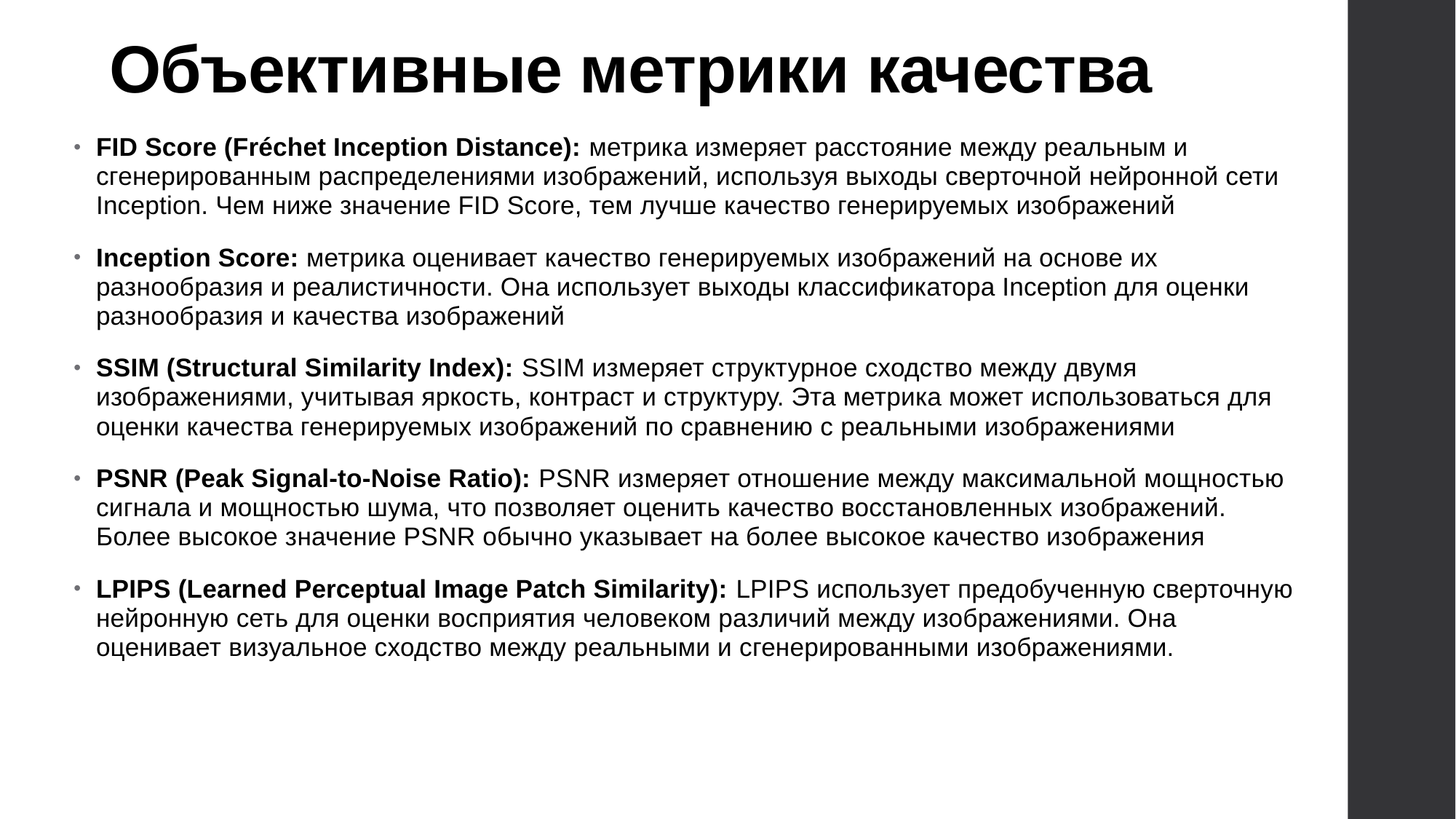

# Объективные метрики качества
FID Score (Fréchet Inception Distance): метрика измеряет расстояние между реальным и сгенерированным распределениями изображений, используя выходы сверточной нейронной сети Inception. Чем ниже значение FID Score, тем лучше качество генерируемых изображений
Inception Score: метрика оценивает качество генерируемых изображений на основе их разнообразия и реалистичности. Она использует выходы классификатора Inception для оценки разнообразия и качества изображений
SSIM (Structural Similarity Index): SSIM измеряет структурное сходство между двумя изображениями, учитывая яркость, контраст и структуру. Эта метрика может использоваться для оценки качества генерируемых изображений по сравнению с реальными изображениями
PSNR (Peak Signal-to-Noise Ratio): PSNR измеряет отношение между максимальной мощностью сигнала и мощностью шума, что позволяет оценить качество восстановленных изображений. Более высокое значение PSNR обычно указывает на более высокое качество изображения
LPIPS (Learned Perceptual Image Patch Similarity): LPIPS использует предобученную сверточную нейронную сеть для оценки восприятия человеком различий между изображениями. Она оценивает визуальное сходство между реальными и сгенерированными изображениями.